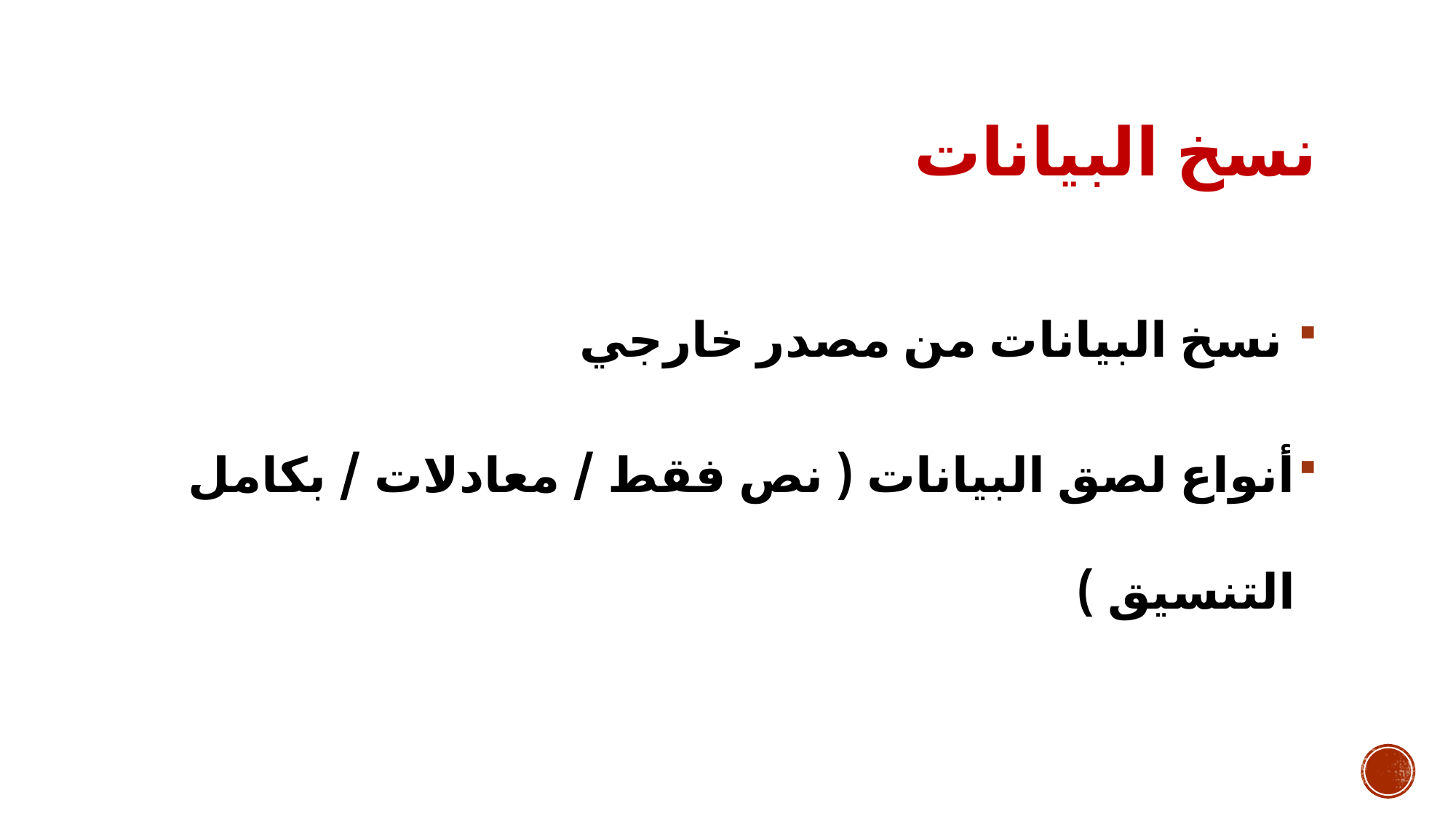

# نسخ البيانات
 نسخ البيانات من مصدر خارجي
أنواع لصق البيانات ( نص فقط / معادلات / بكامل التنسيق )